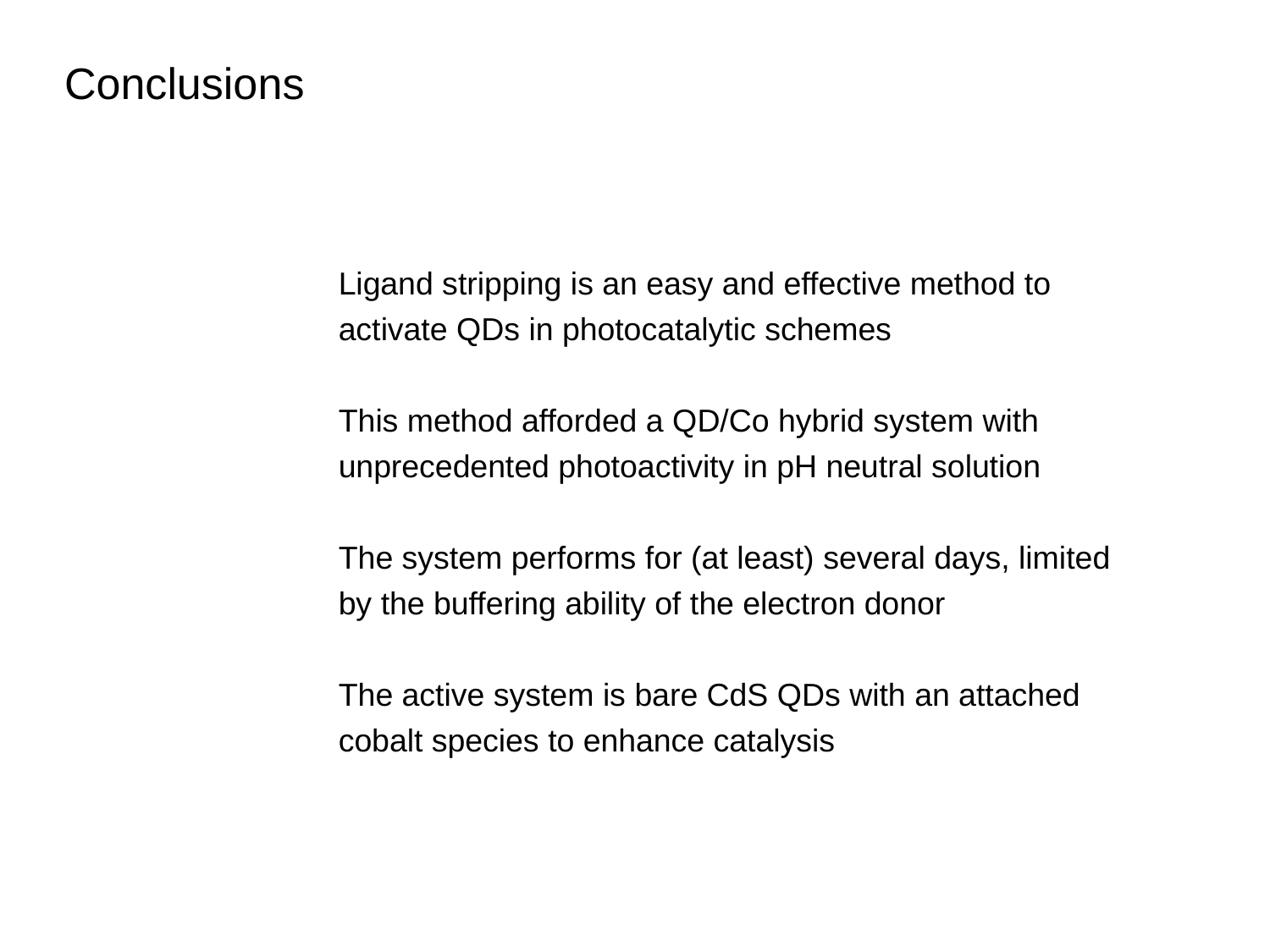

Conclusions
Ligand stripping is an easy and effective method to activate QDs in photocatalytic schemes

This method afforded a QD/Co hybrid system with unprecedented photoactivity in pH neutral solution

The system performs for (at least) several days, limited by the buffering ability of the electron donor

The active system is bare CdS QDs with an attached cobalt species to enhance catalysis